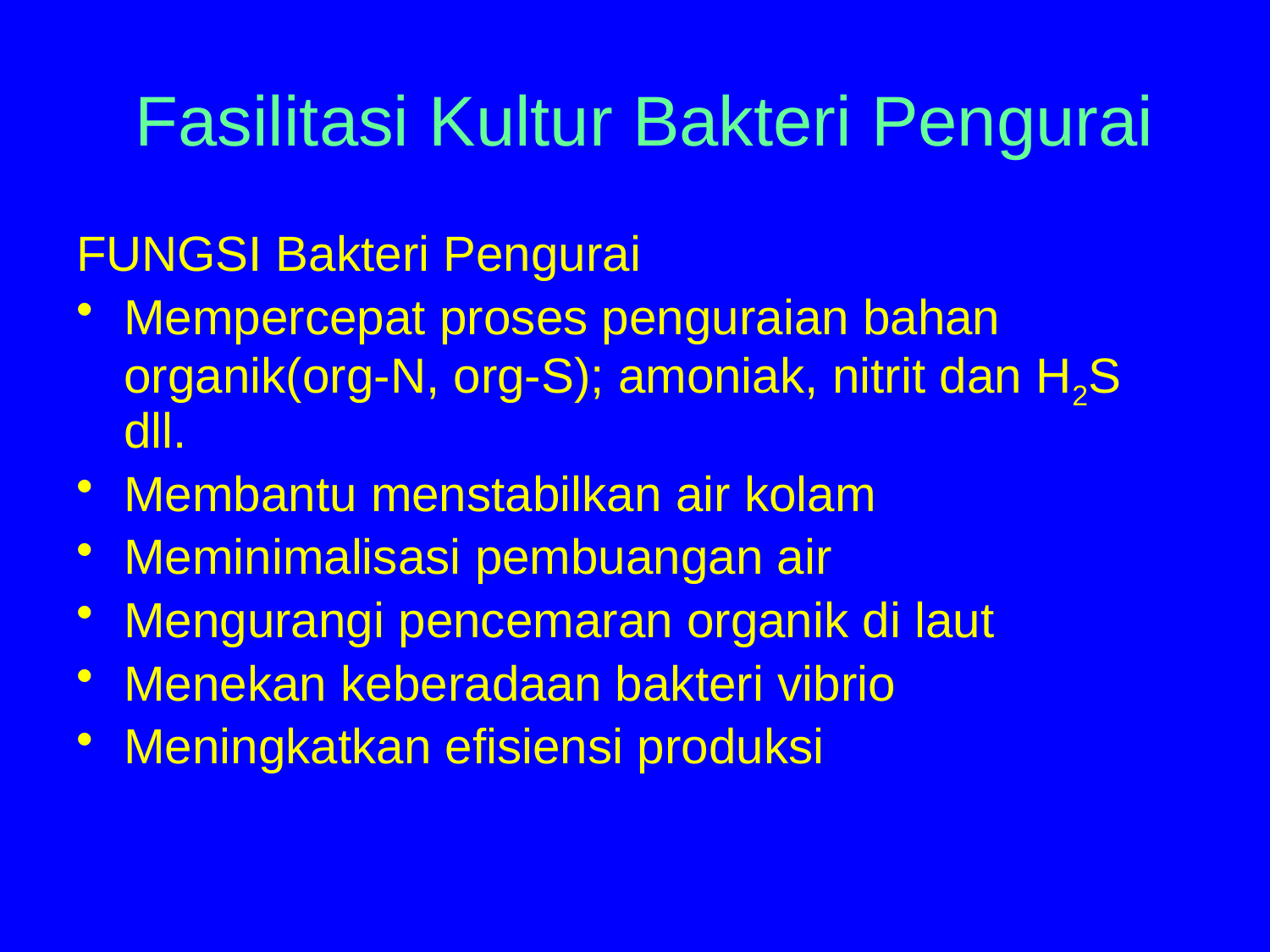

# Fasilitasi Kultur Bakteri Pengurai
FUNGSI Bakteri Pengurai
Mempercepat proses penguraian bahan organik(org-N, org-S); amoniak, nitrit dan H2S dll.
Membantu menstabilkan air kolam
Meminimalisasi pembuangan air
Mengurangi pencemaran organik di laut
Menekan keberadaan bakteri vibrio
Meningkatkan efisiensi produksi